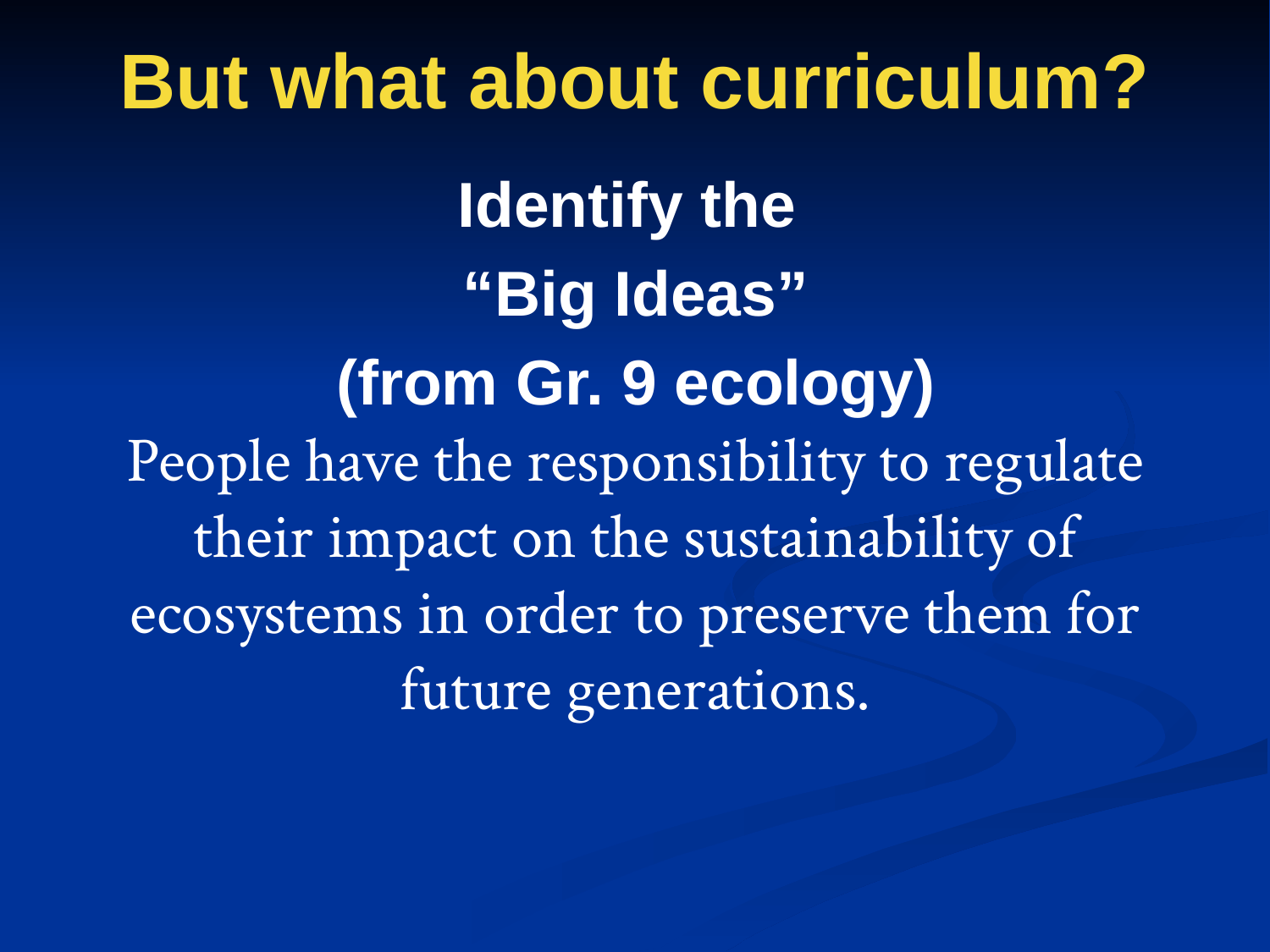

# But what about curriculum?
Identify the
“Big Ideas”
(from Gr. 9 ecology)
People have the responsibility to regulate their impact on the sustainability of ecosystems in order to preserve them for future generations.